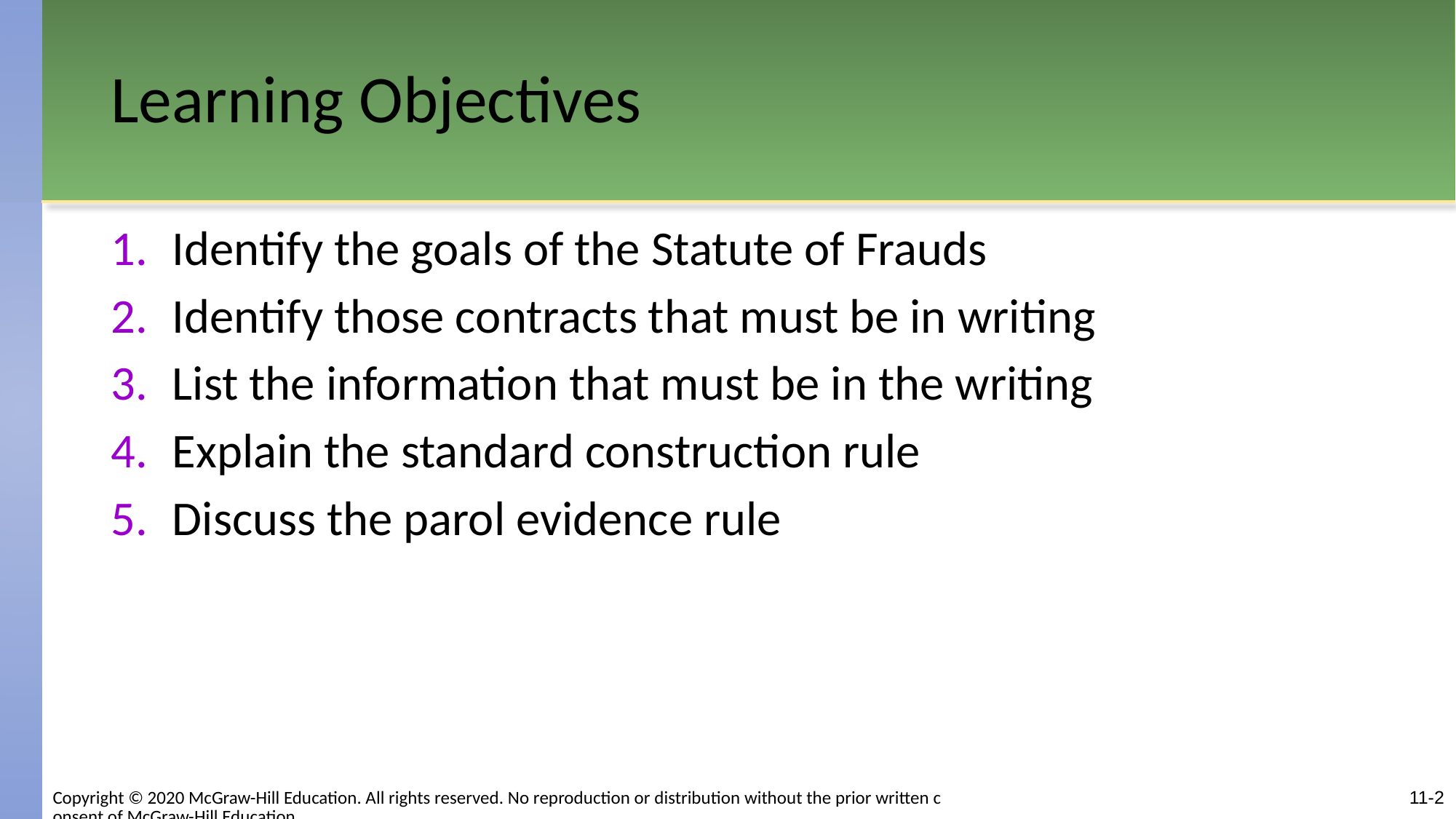

# Learning Objectives
Identify the goals of the Statute of Frauds
Identify those contracts that must be in writing
List the information that must be in the writing
Explain the standard construction rule
Discuss the parol evidence rule
Copyright © 2020 McGraw-Hill Education. All rights reserved. No reproduction or distribution without the prior written consent of McGraw-Hill Education.
11-2